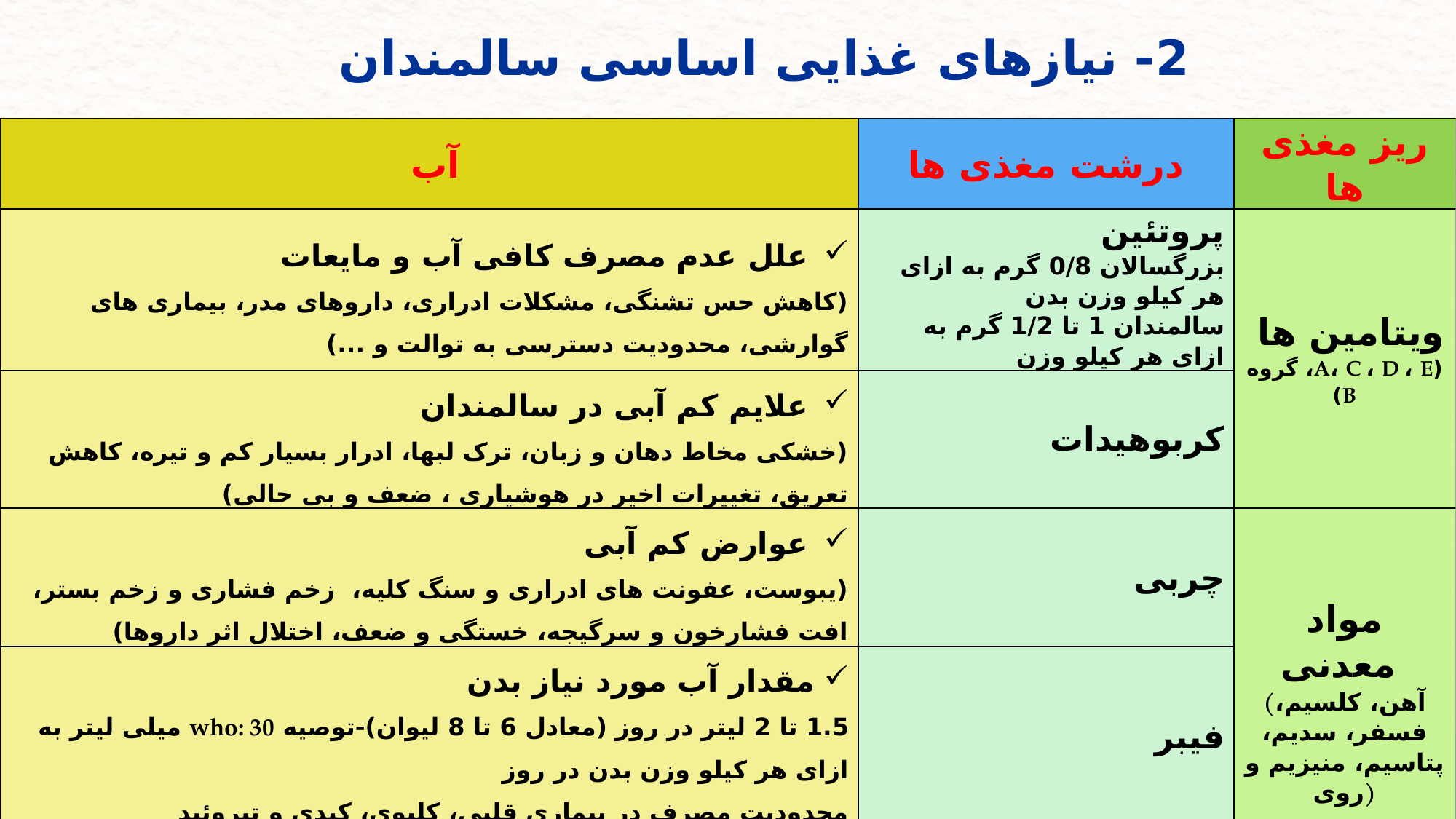

# 2- نیازهای غذایی اساسی سالمندان

| آب | درشت مغذی ها | ریز مغذی ها |
| --- | --- | --- |
| علل عدم مصرف کافی آب و مایعات (کاهش حس تشنگی، مشکلات ادراری، داروهای مدر، بیماری های گوارشی، محدودیت دسترسی به توالت و ...) | پروتئین بزرگسالان 0/8 گرم به ازای هر کیلو وزن بدن سالمندان 1 تا 1/2 گرم به ازای هر کیلو وزن | ویتامین ها (A، C ، D ، E، گروه B) |
| علایم کم آبی در سالمندان (خشکی مخاط دهان و زبان، ترک لبها، ادرار بسیار کم و تیره، کاهش تعریق، تغییرات اخیر در هوشیاری ، ضعف و بی حالی) | کربوهیدات |  |
| عوارض کم آبی (یبوست، عفونت های ادراری و سنگ کلیه، زخم فشاری و زخم بستر، افت فشارخون و سرگیجه، خستگی و ضعف، اختلال اثر داروها) | چربی | مواد معدنی (آهن، کلسیم، فسفر، سدیم، پتاسیم، منیزیم و روی) |
| مقدار آب مورد نیاز بدن 1.5 تا 2 لیتر در روز (معادل 6 تا 8 لیوان)-توصیه who: 30 میلی لیتر به ازای هر کیلو وزن بدن در روز محدودیت مصرف در بیماری قلبی، کلیوی، کبدی و تیروئید | فیبر |  |
| روشهای تامین آب مورد نیاز سالمندان | انرژی |  |